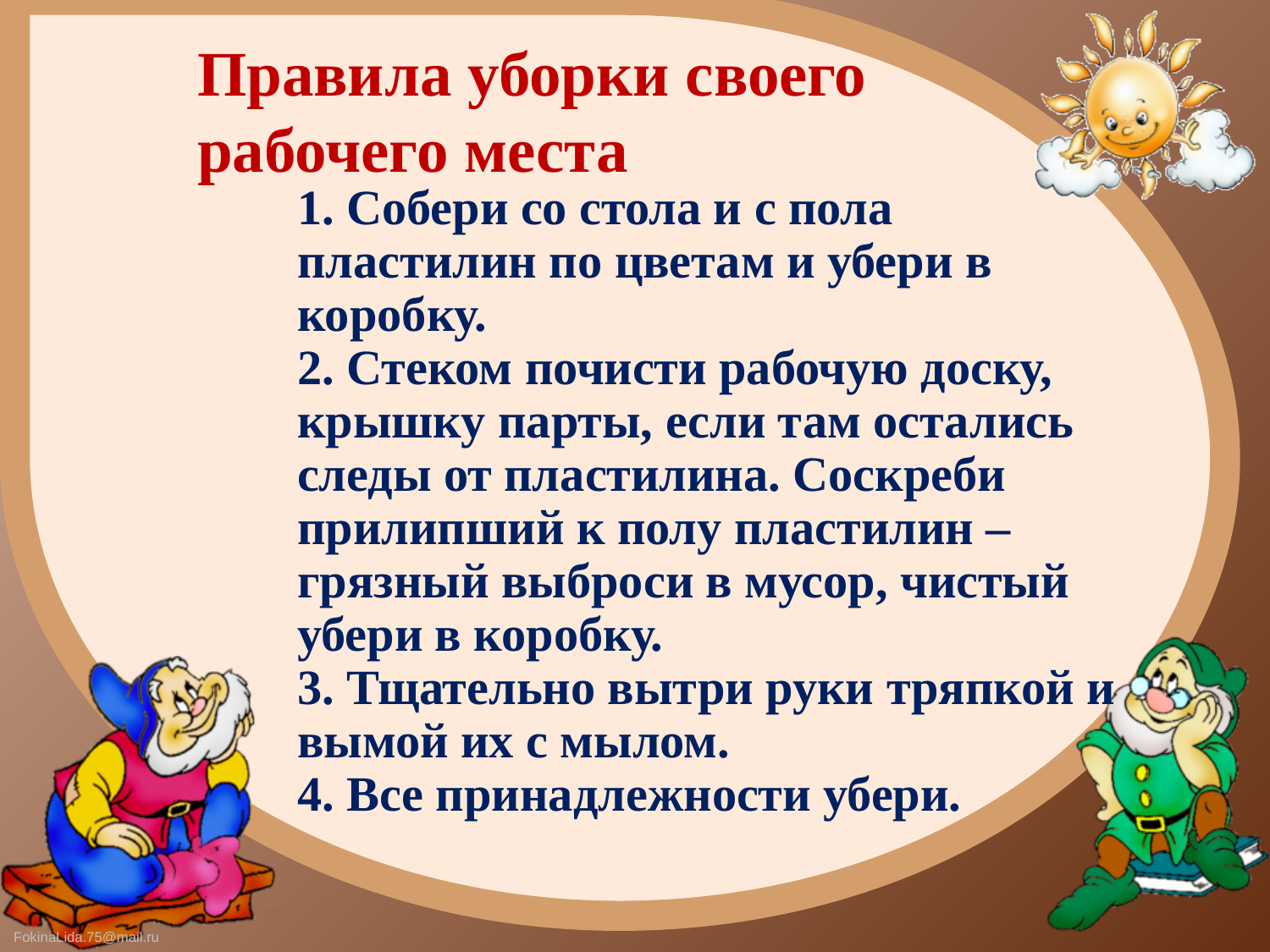

Правила уборки своего рабочего места
1. Собери со стола и с пола пластилин по цветам и убери в коробку.
2. Стеком почисти рабочую доску, крышку парты, если там остались следы от пластилина. Соскреби прилипший к полу пластилин – грязный выброси в мусор, чистый убери в коробку.
3. Тщательно вытри руки тряпкой и вымой их с мылом.
4. Все принадлежности убери.